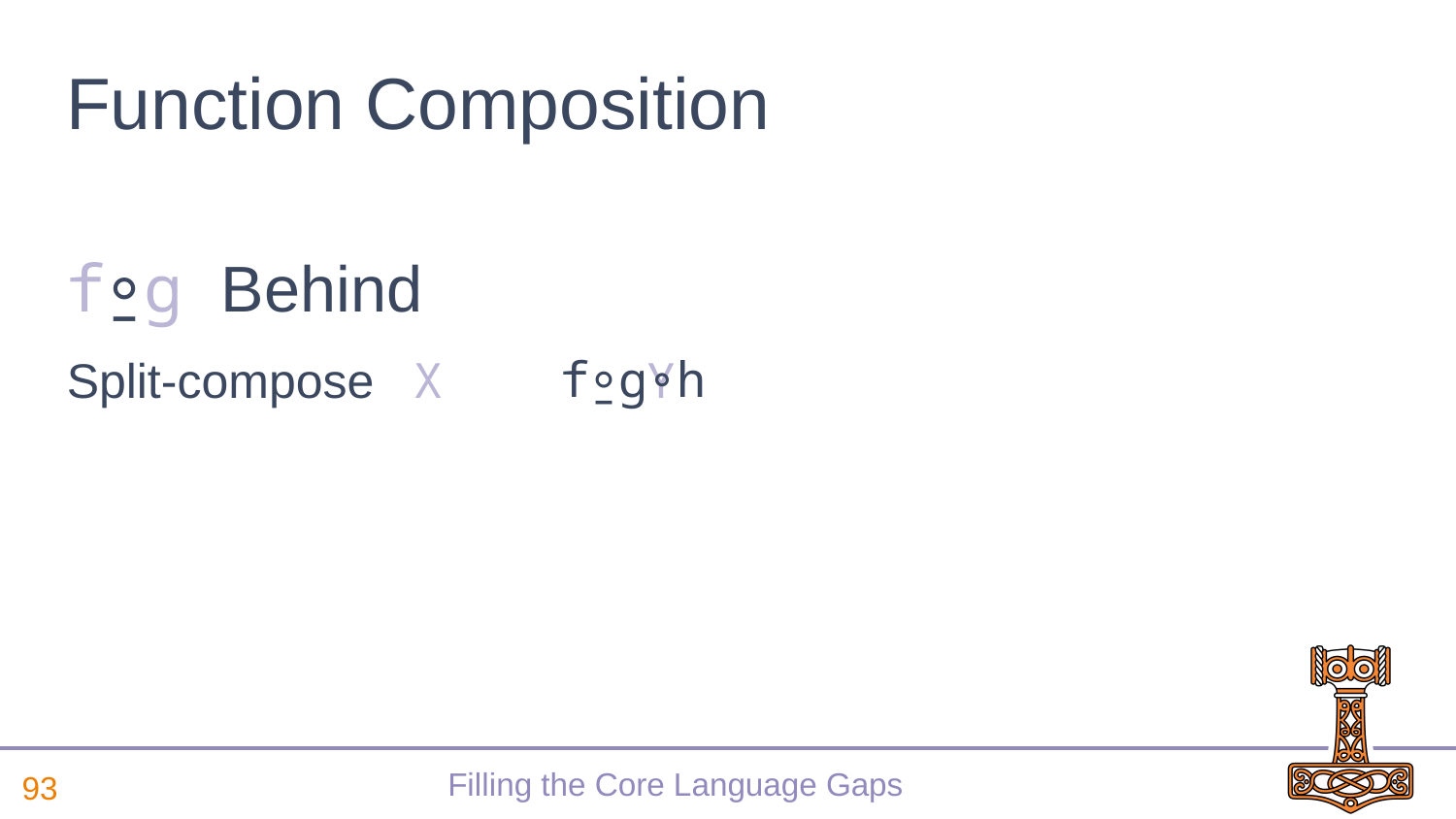

# Function Composition
f⍛g Behind
Split-compose	X       Y
 f⍛g∘h